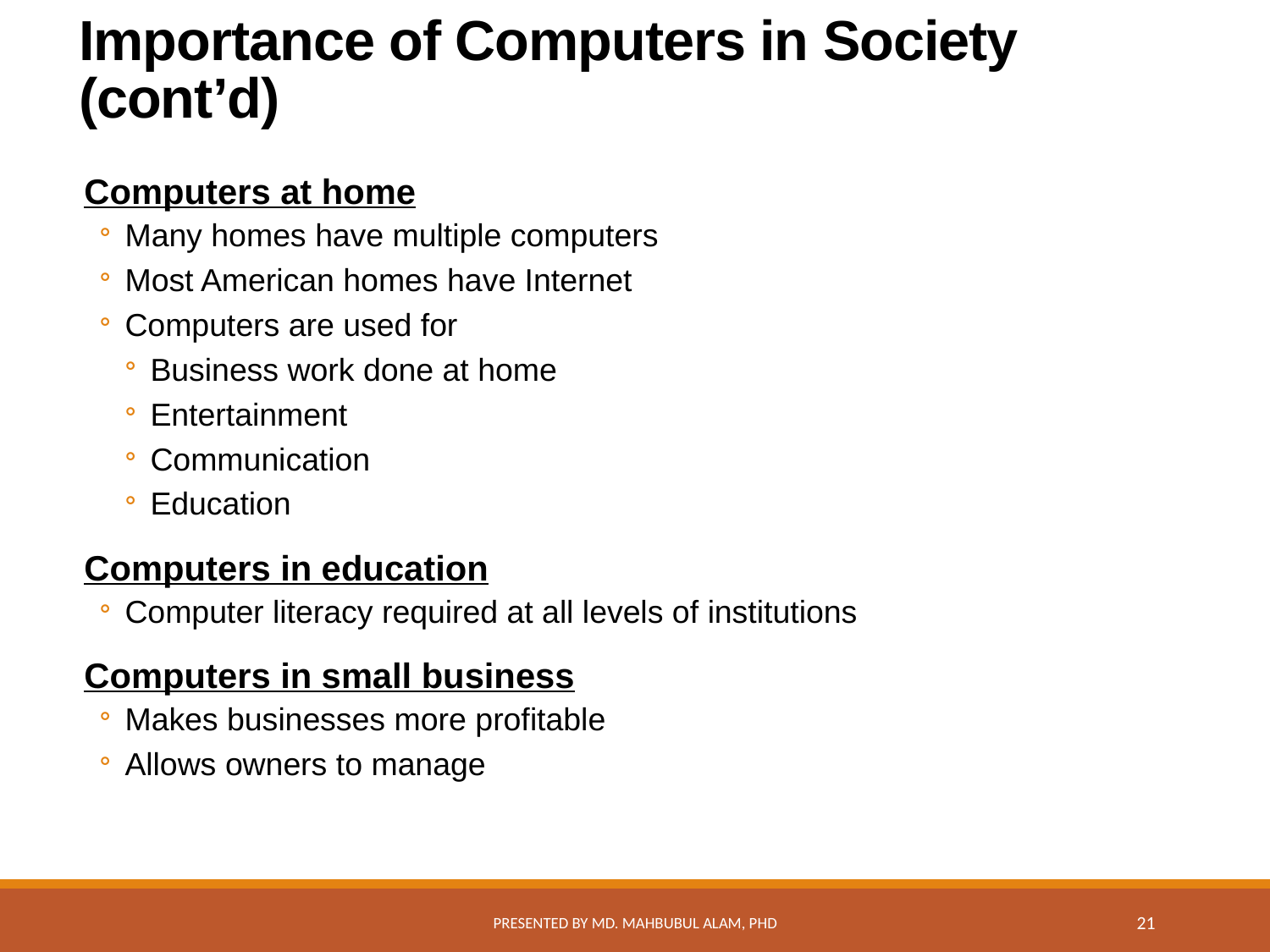

# Importance of Computers in Society (cont’d)
Computers at home
Many homes have multiple computers
Most American homes have Internet
Computers are used for
Business work done at home
Entertainment
Communication
Education
Computers in education
Computer literacy required at all levels of institutions
Computers in small business
Makes businesses more profitable
Allows owners to manage

Presented by Md. Mahbubul Alam, PhD
21